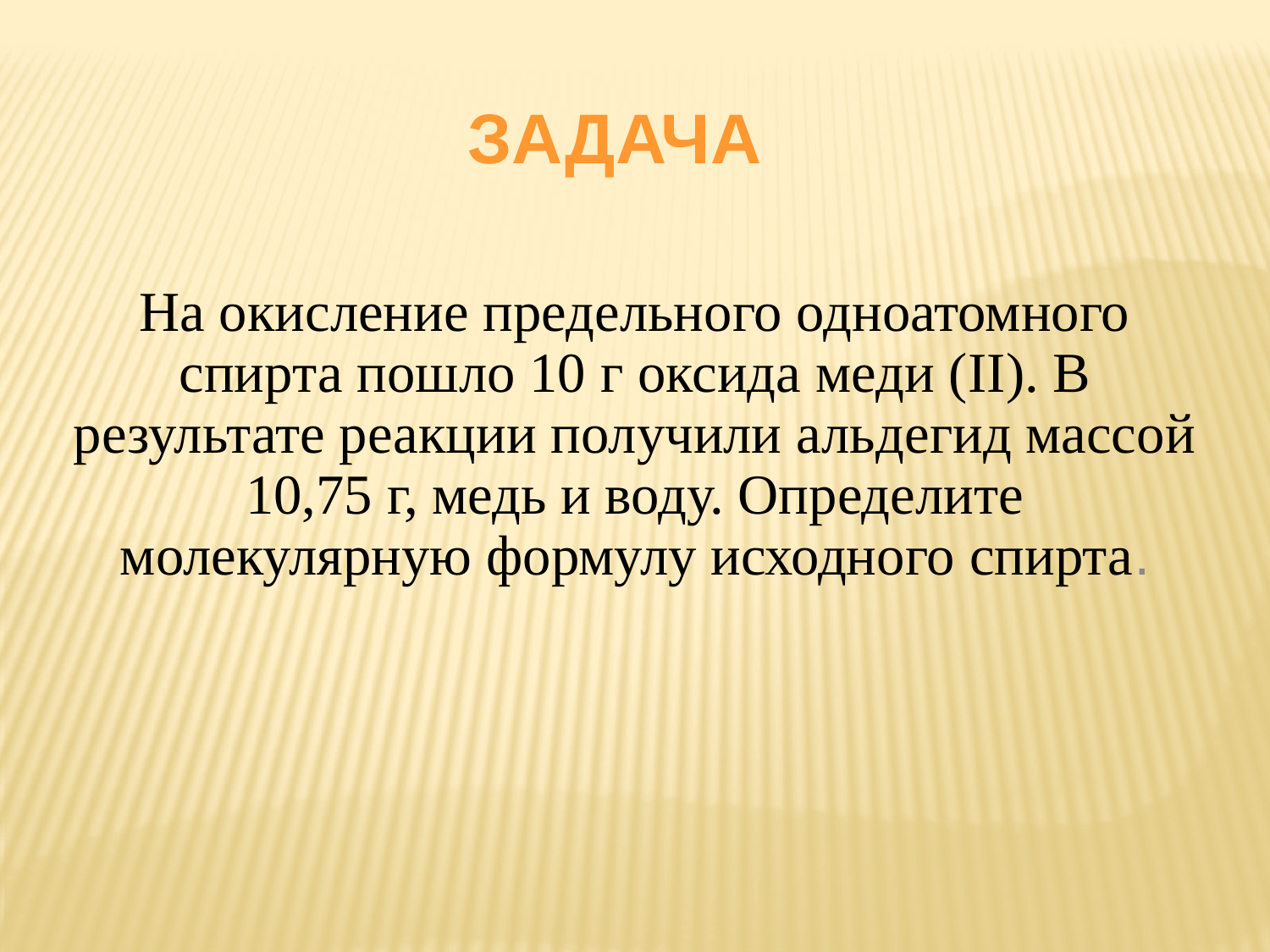

Задача
На окисление предельного одноатомного спирта пошло 10 г оксида меди (II). В результате реакции получили альдегид массой 10,75 г, медь и воду. Определите молекулярную формулу исходного спирта.